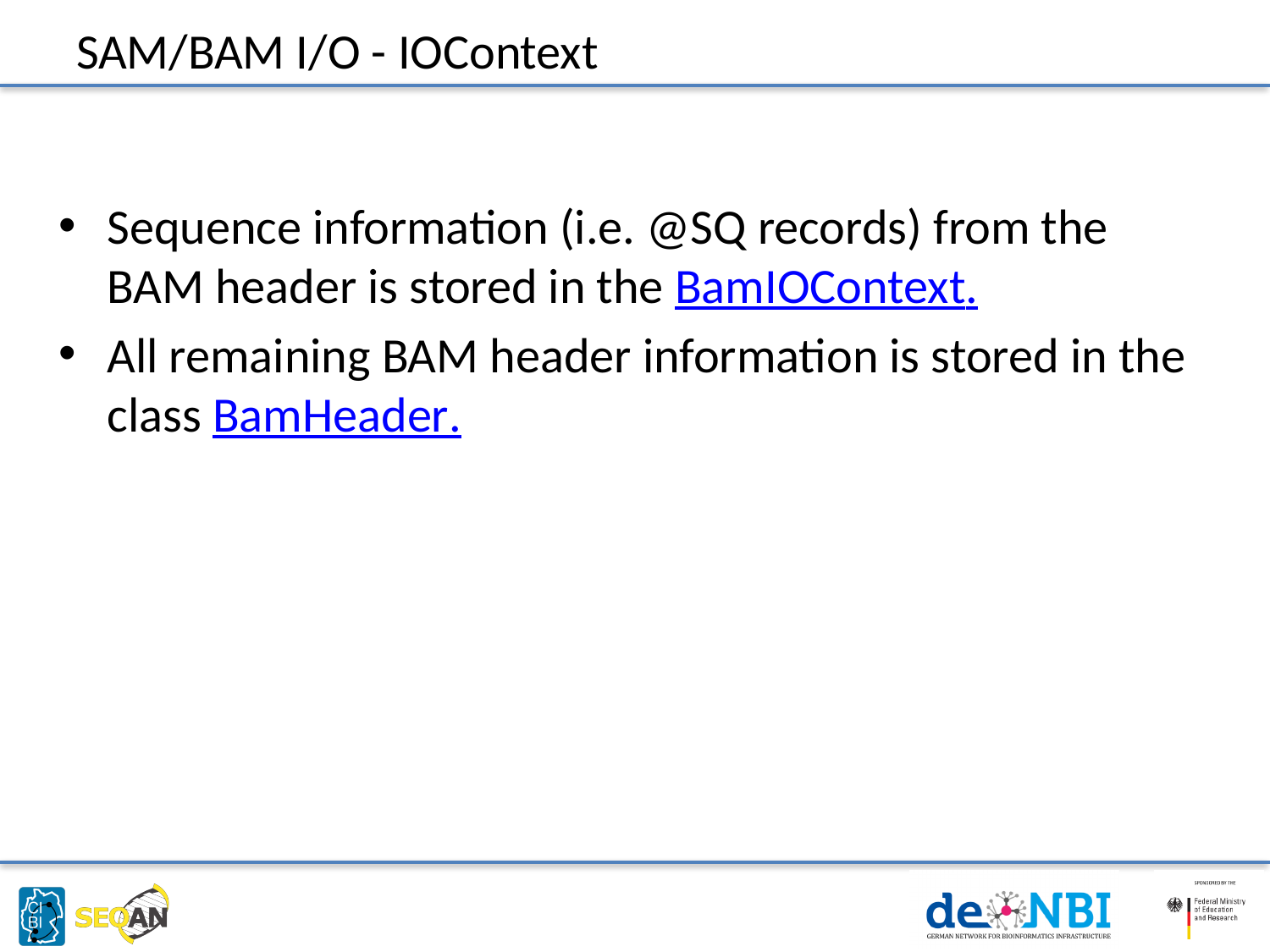

# SAM/BAM I/O - IOContext
Sequence information (i.e. @SQ records) from the BAM header is stored in the BamIOContext.
All remaining BAM header information is stored in the class BamHeader.